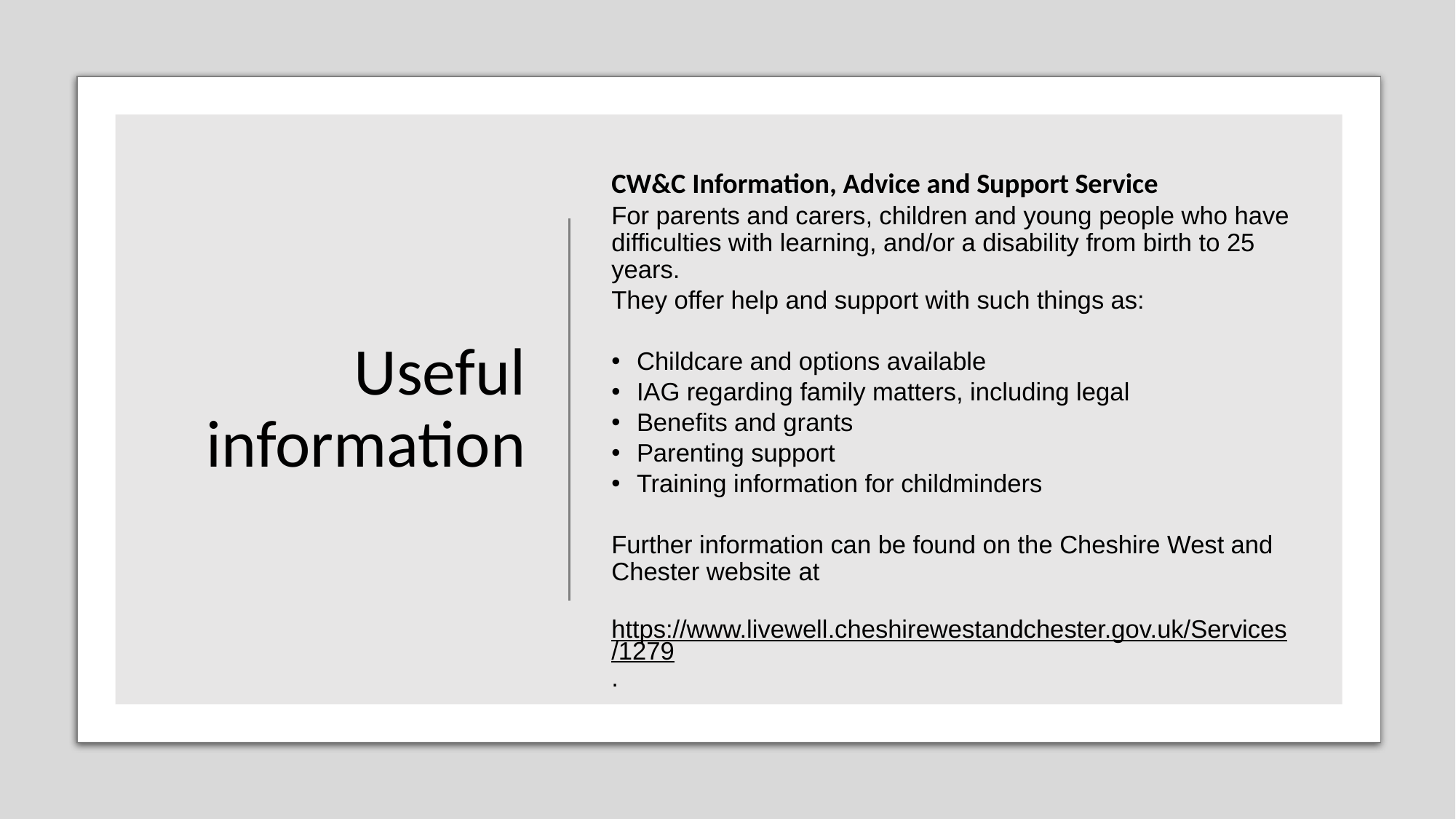

# Useful information
CW&C Information, Advice and Support Service
For parents and carers, children and young people who have difficulties with learning, and/or a disability from birth to 25 years.
They offer help and support with such things as:

Childcare and options available
IAG regarding family matters, including legal
Benefits and grants
Parenting support
Training information for childminders

Further information can be found on the Cheshire West and Chester website at
 https://www.livewell.cheshirewestandchester.gov.uk/Services/1279.